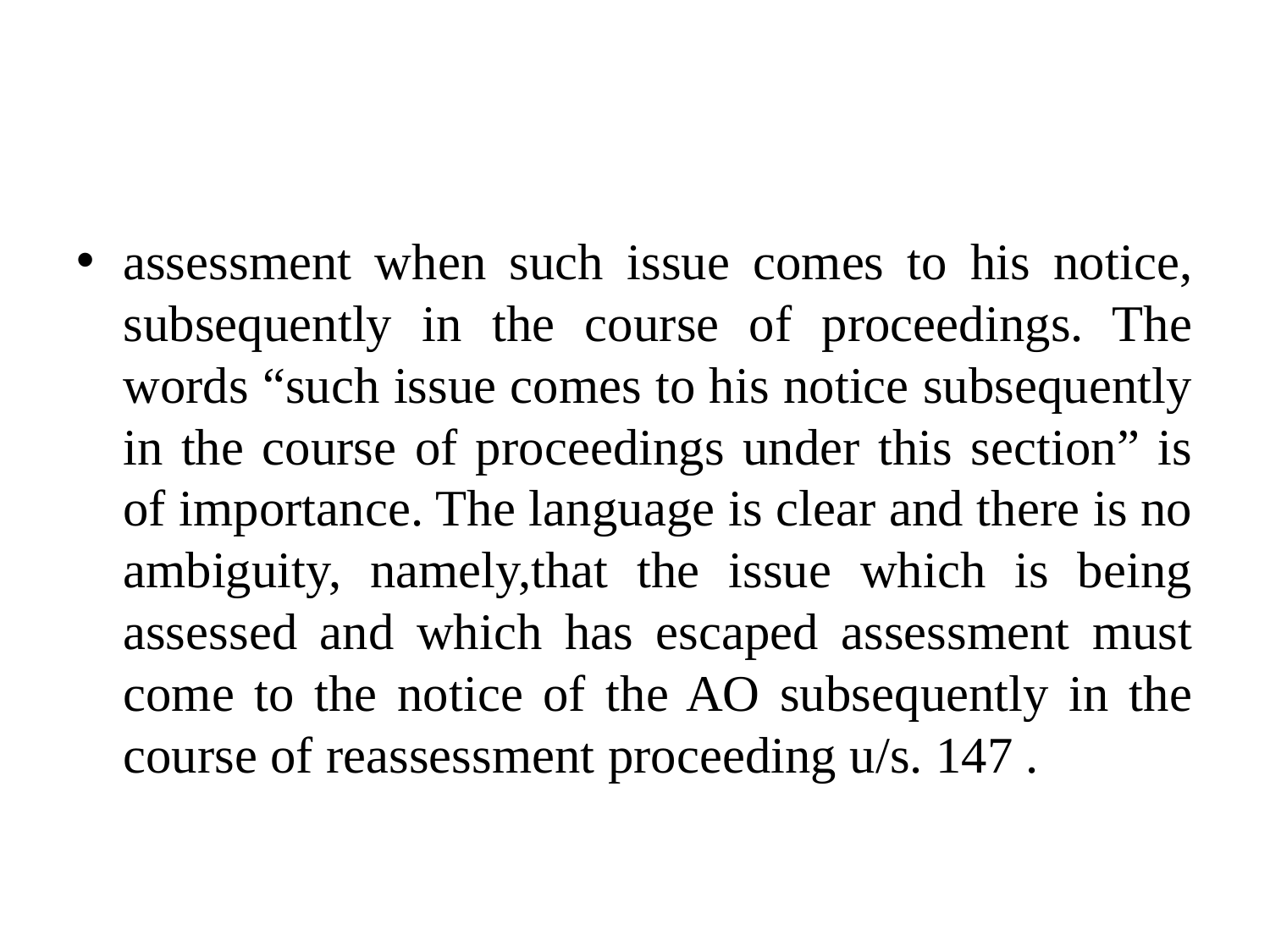

#
assessment when such issue comes to his notice, subsequently in the course of proceedings. The words “such issue comes to his notice subsequently in the course of proceedings under this section” is of importance. The language is clear and there is no ambiguity, namely,that the issue which is being assessed and which has escaped assessment must come to the notice of the AO subsequently in the course of reassessment proceeding u/s. 147 .